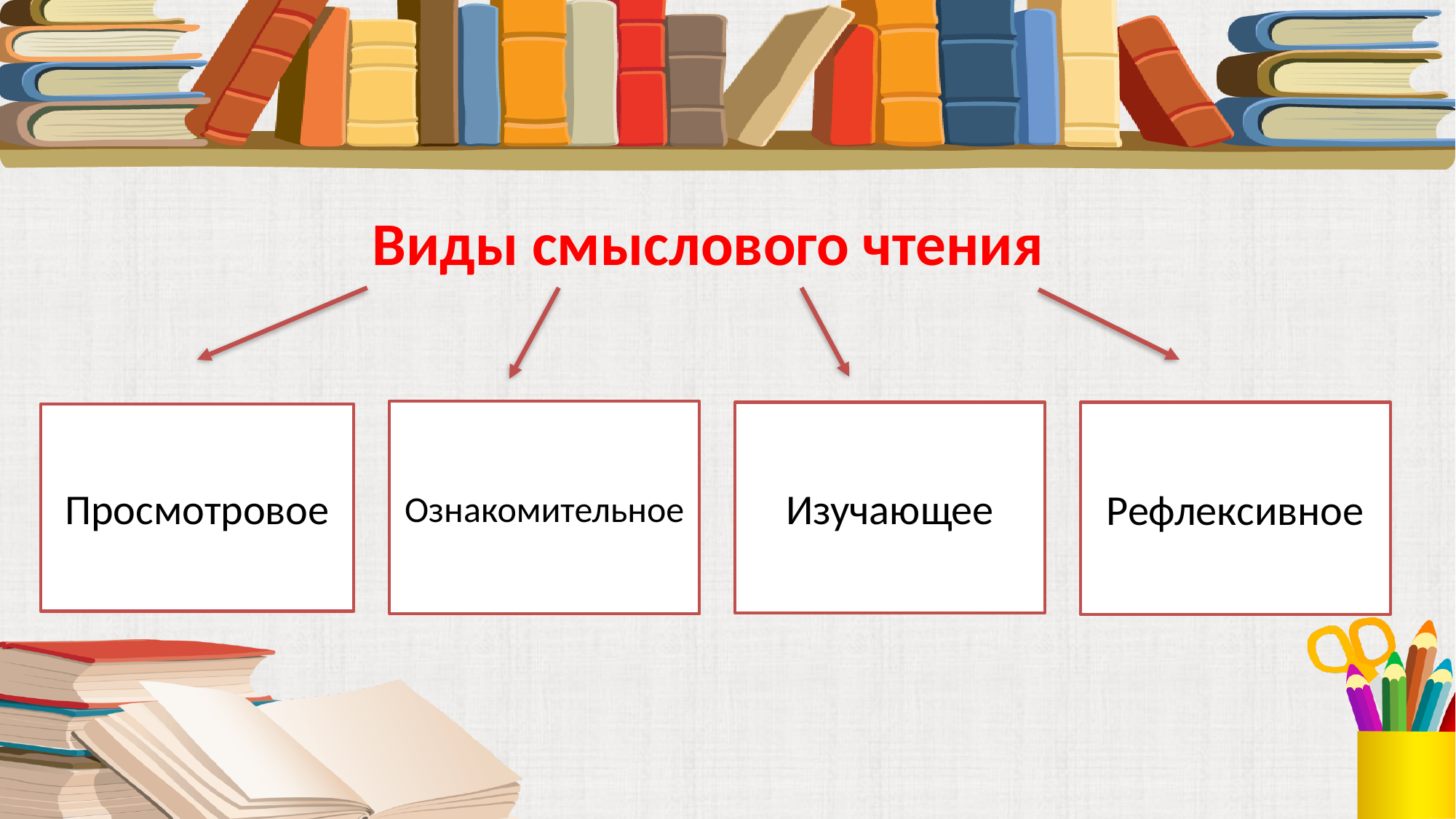

Виды смыслового чтения

Ознакомительное
Изучающее
Рефлексивное
Просмотровое